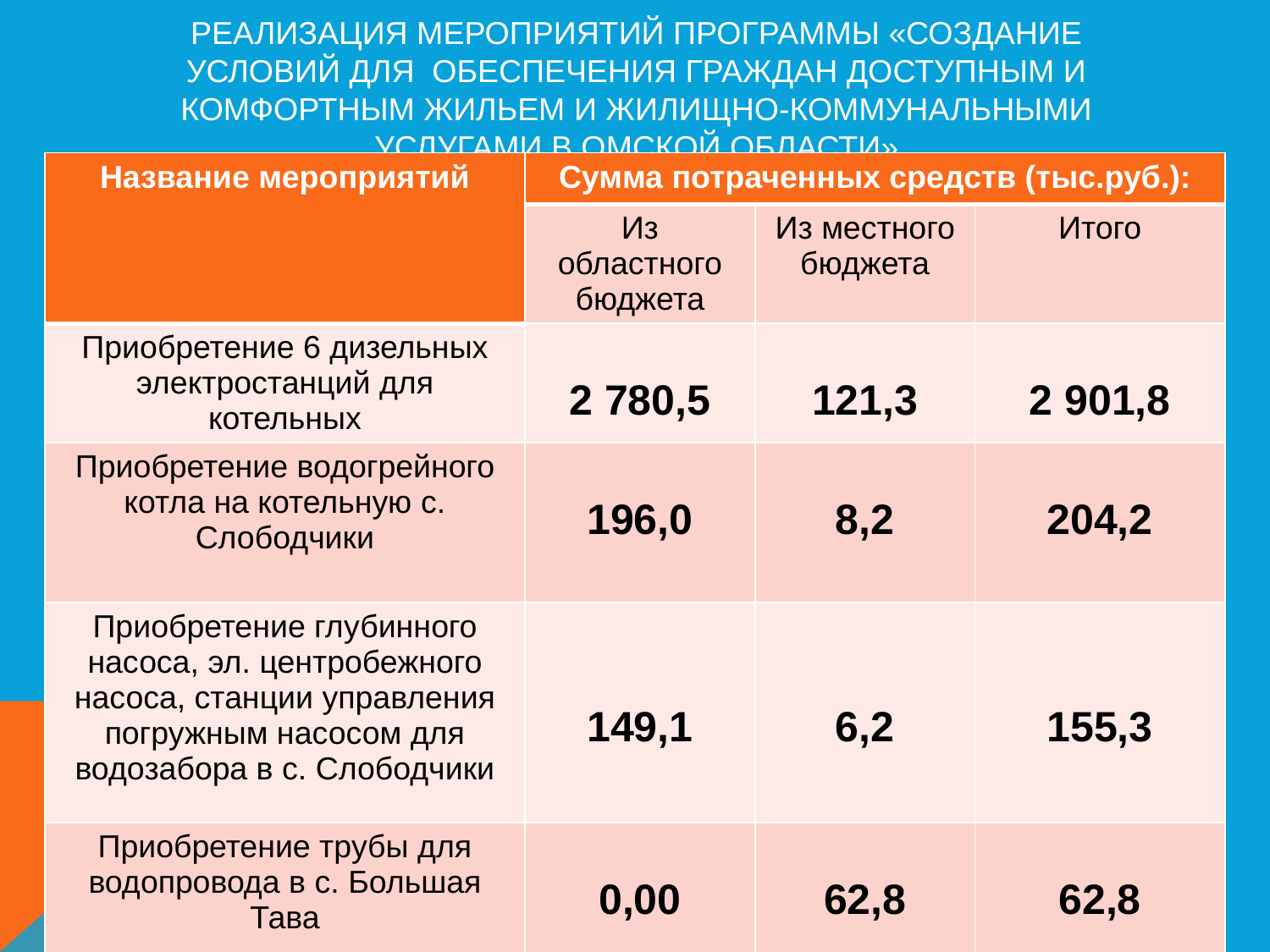

# Реализация мероприятий программы «Создание условий для  обеспечения граждан доступным и комфортным жильем и жилищно-коммунальными услугами в омской области»
| Название мероприятий | Сумма потраченных средств (тыс.руб.): |  |  |
| --- | --- | --- | --- |
|  | Из областного бюджета | Из местного бюджета | Итого |
| Приобретение 6 дизельных электростанций для котельных | 2 780,5 | 121,3 | 2 901,8 |
| Приобретение водогрейного котла на котельную с. Слободчики | 196,0 | 8,2 | 204,2 |
| Приобретение глубинного насоса, эл. центробежного насоса, станции управления погружным насосом для водозабора в с. Слободчики | 149,1 | 6,2 | 155,3 |
| Приобретение трубы для водопровода в с. Большая Тава | 0,00 | 62,8 | 62,8 |